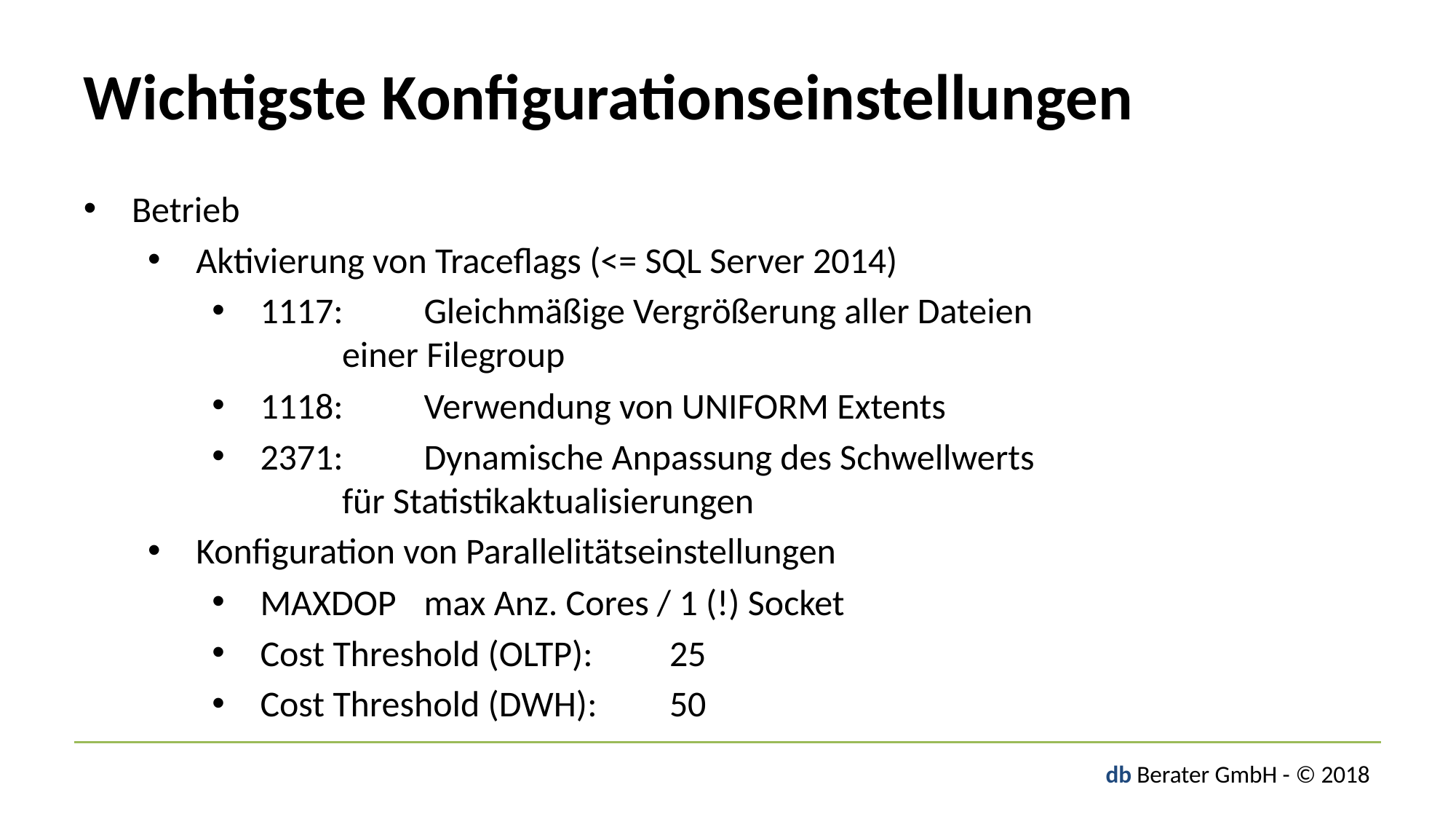

# Wichtigste Konfigurationseinstellungen
Betrieb
Aktivierung von Traceflags (<= SQL Server 2014)
1117:	Gleichmäßige Vergrößerung aller Dateien
		einer Filegroup
1118:	Verwendung von UNIFORM Extents
2371:	Dynamische Anpassung des Schwellwerts
		für Statistikaktualisierungen
Konfiguration von Parallelitätseinstellungen
MAXDOP	max Anz. Cores / 1 (!) Socket
Cost Threshold (OLTP):		25
Cost Threshold (DWH):		50